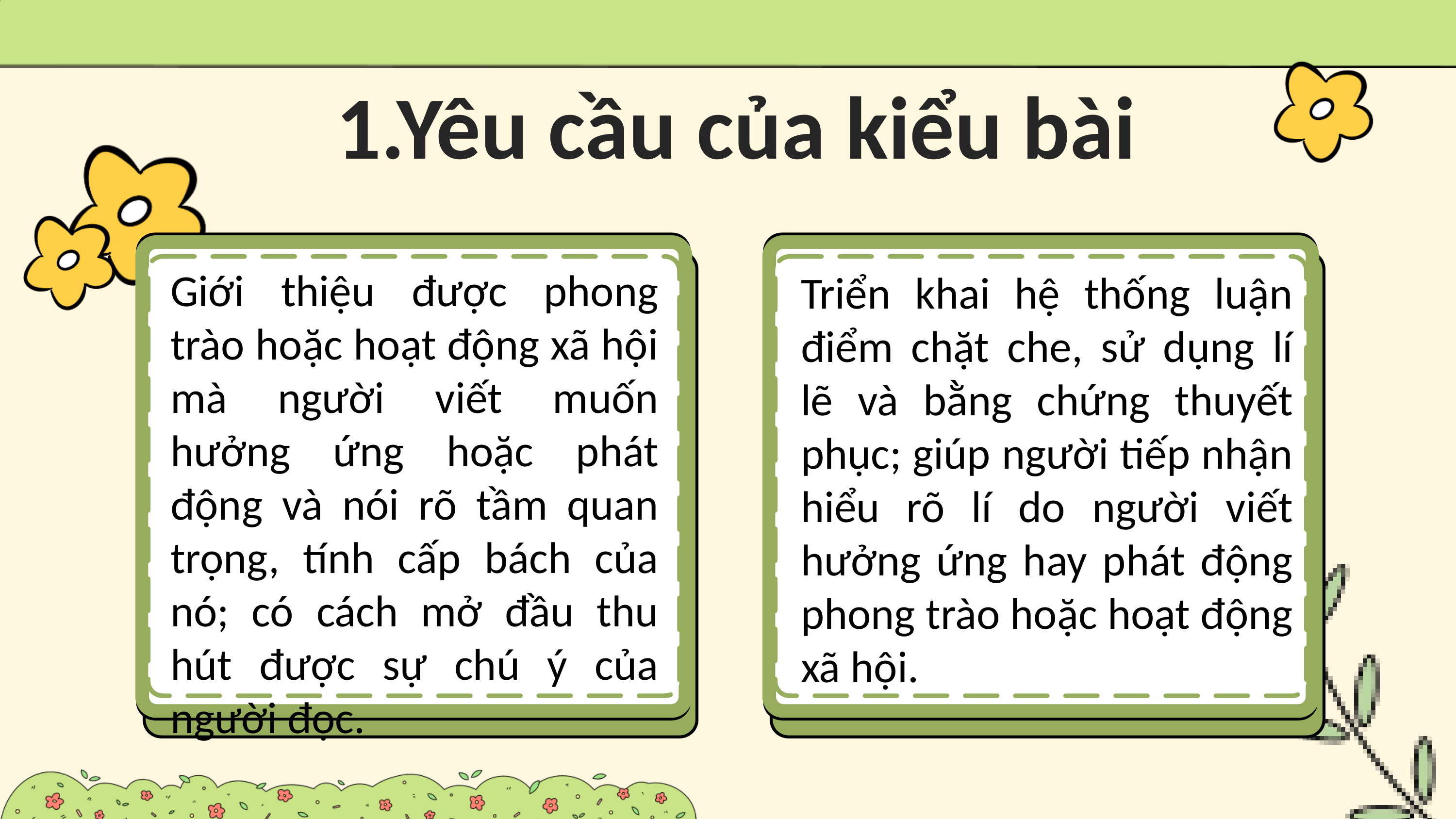

1.Yêu cầu của kiểu bài

Giới thiệu được phong trào hoặc hoạt động xã hội mà người viết muốn hưởng ứng hoặc phát động và nói rõ tầm quan trọng, tính cấp bách của nó; có cách mở đầu thu hút được sự chú ý của người đọc.
Triển khai hệ thống luận điểm chặt che, sử dụng lí lẽ và bằng chứng thuyết phục; giúp người tiếp nhận hiểu rõ lí do người viết hưởng ứng hay phát động phong trào hoặc hoạt động xã hội.